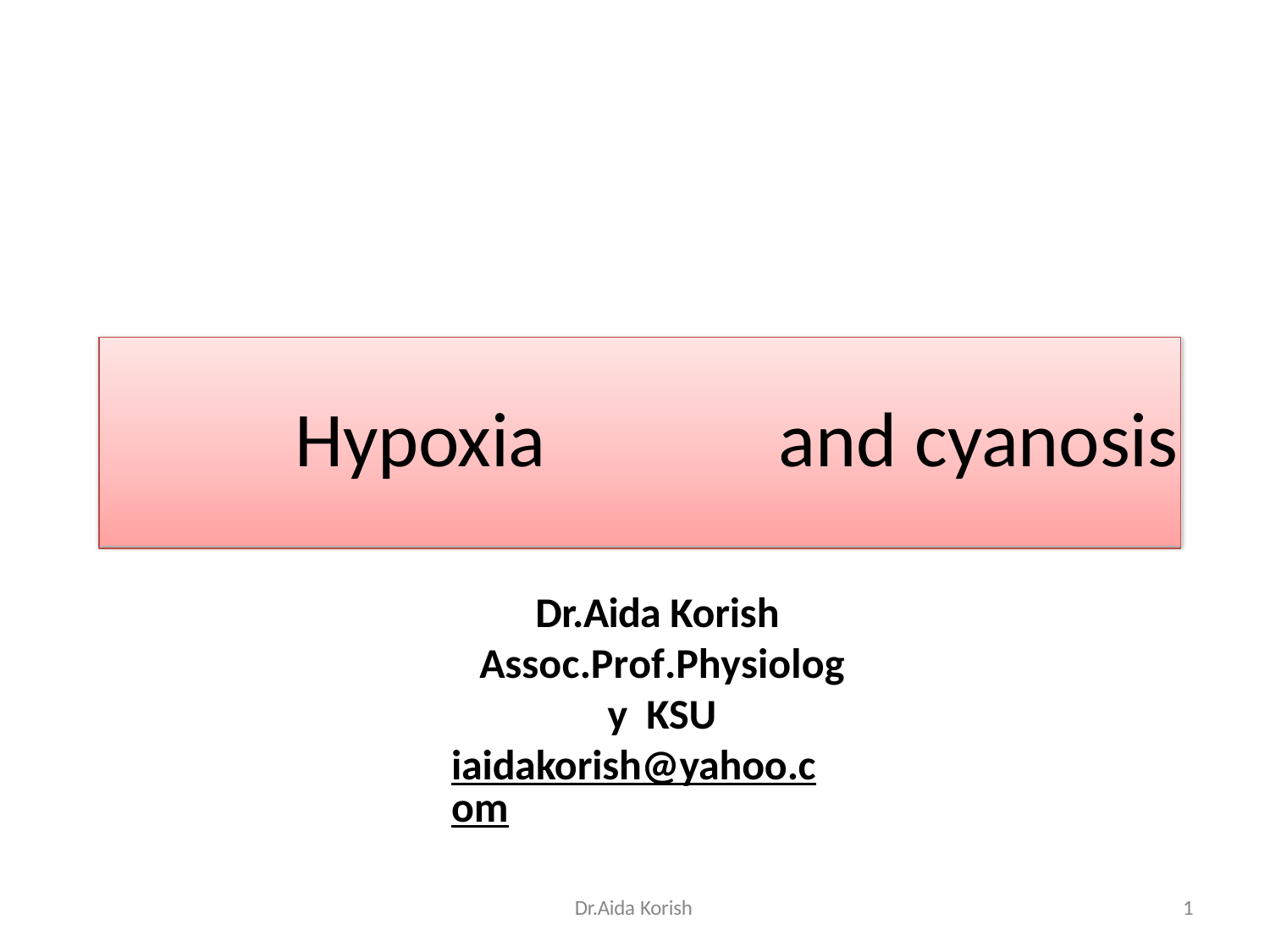

# Hypoxia	and cyanosis
Dr.Aida Korish  Assoc.Prof.Physiology  KSU
iaidakorish@yahoo.com
Dr.Aida Korish
1